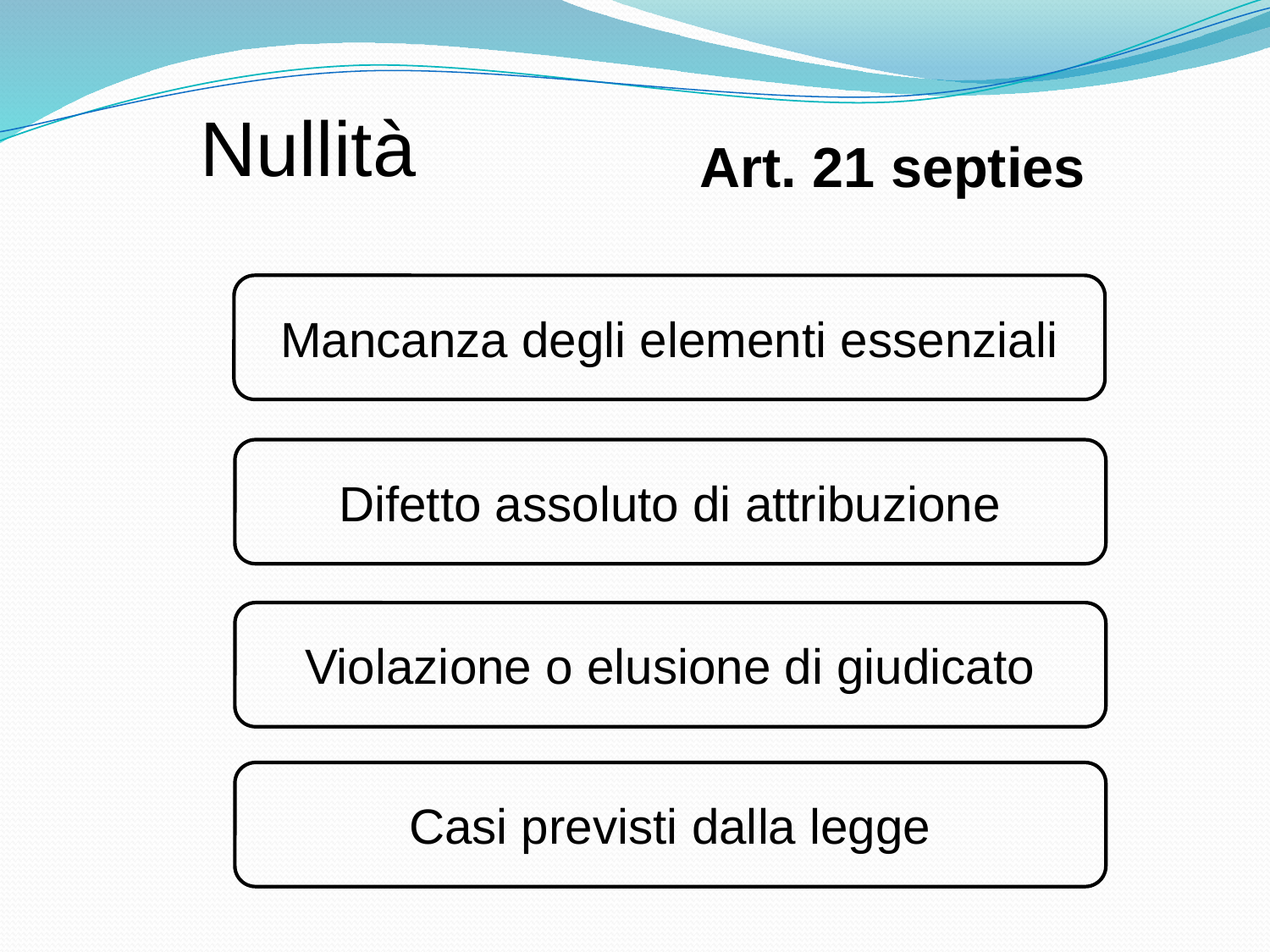

Nullità
Art. 21 septies
Mancanza degli elementi essenziali
Difetto assoluto di attribuzione
Violazione o elusione di giudicato
Casi previsti dalla legge